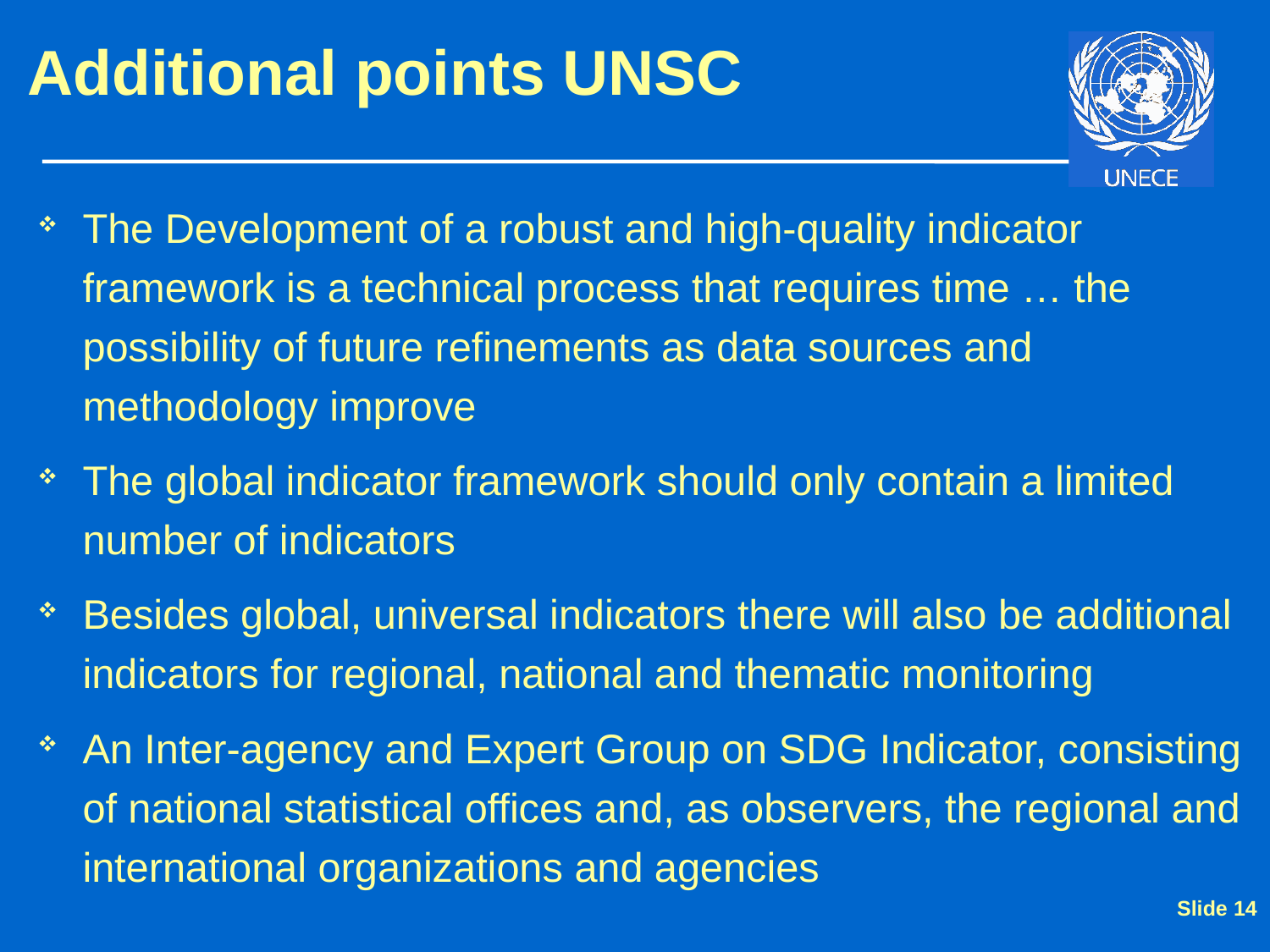

# Additional points UNSC
The Development of a robust and high-quality indicator framework is a technical process that requires time … the possibility of future refinements as data sources and methodology improve
The global indicator framework should only contain a limited number of indicators
Besides global, universal indicators there will also be additional indicators for regional, national and thematic monitoring
An Inter-agency and Expert Group on SDG Indicator, consisting of national statistical offices and, as observers, the regional and international organizations and agencies